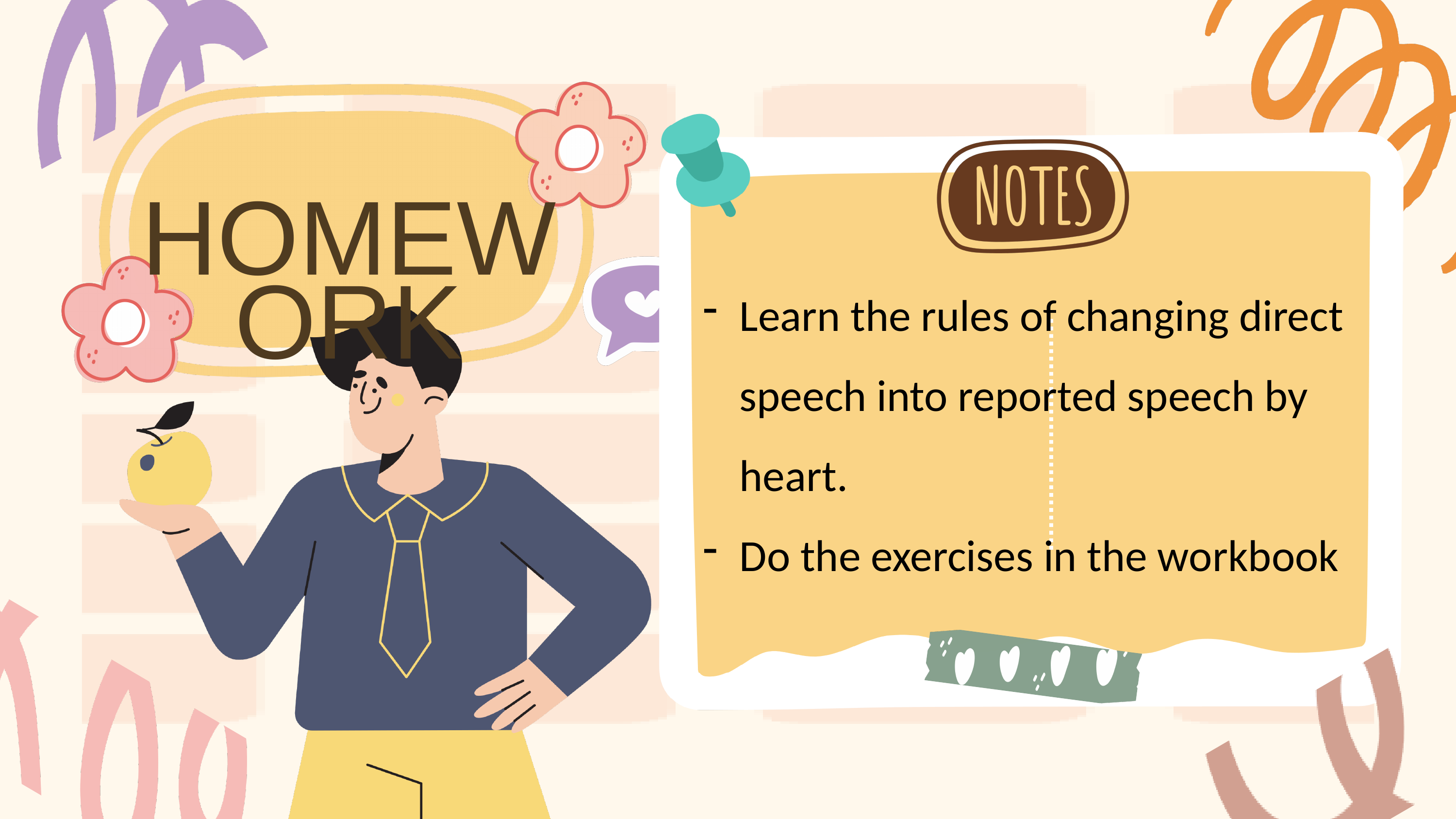

HOMEWORK

Learn the rules of changing direct speech into reported speech by heart.
Do the exercises in the workbook